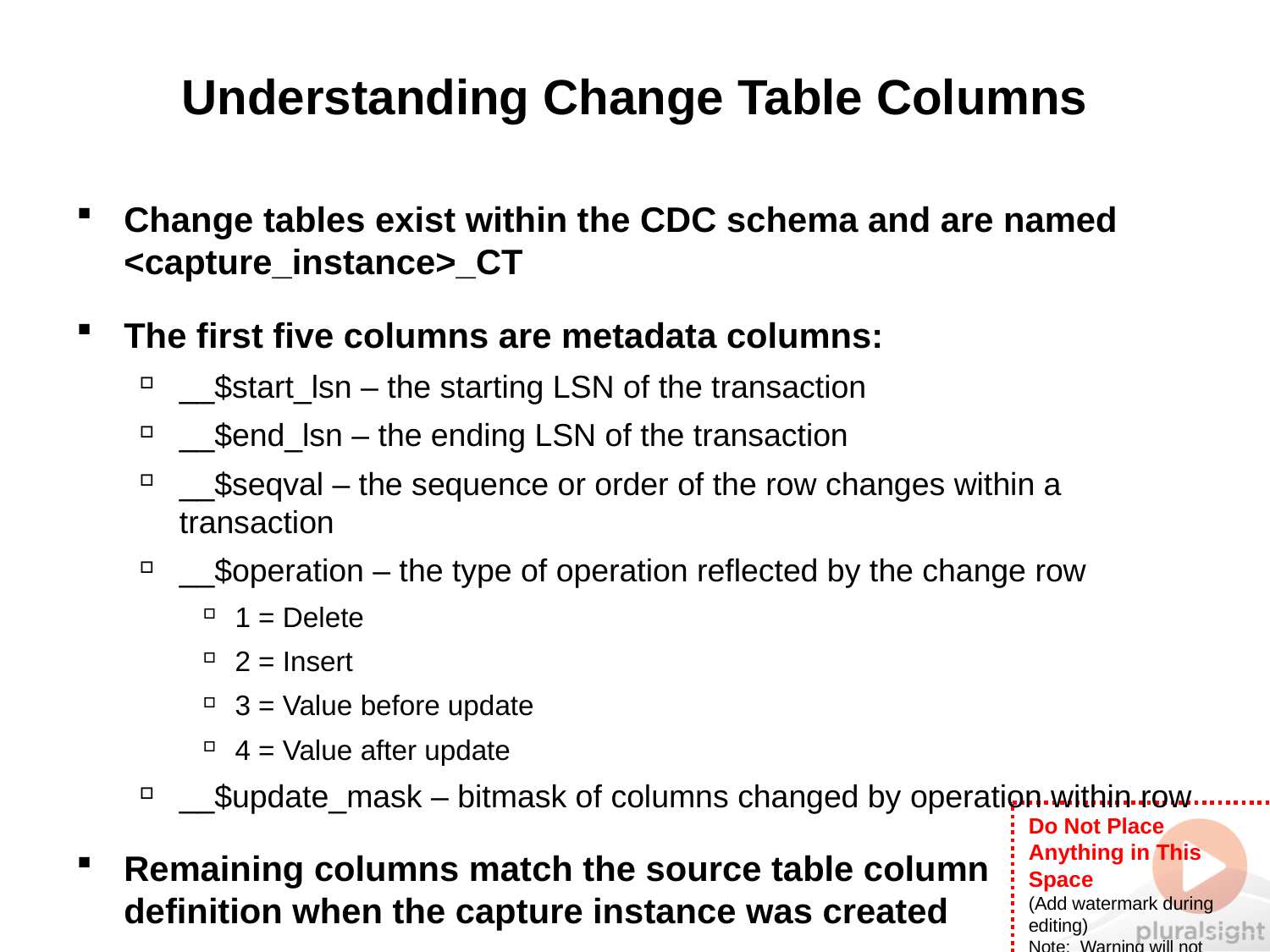

# Understanding Change Table Columns
Change tables exist within the CDC schema and are named <capture_instance>_CT
The first five columns are metadata columns:
__$start_lsn – the starting LSN of the transaction
__$end_lsn – the ending LSN of the transaction
__$seqval – the sequence or order of the row changes within a transaction
__$operation – the type of operation reflected by the change row
1 = Delete
2 = Insert
3 = Value before update
4 = Value after update
__$update_mask – bitmask of columns changed by operation within row
Remaining columns match the source table column
definition when the capture instance was created